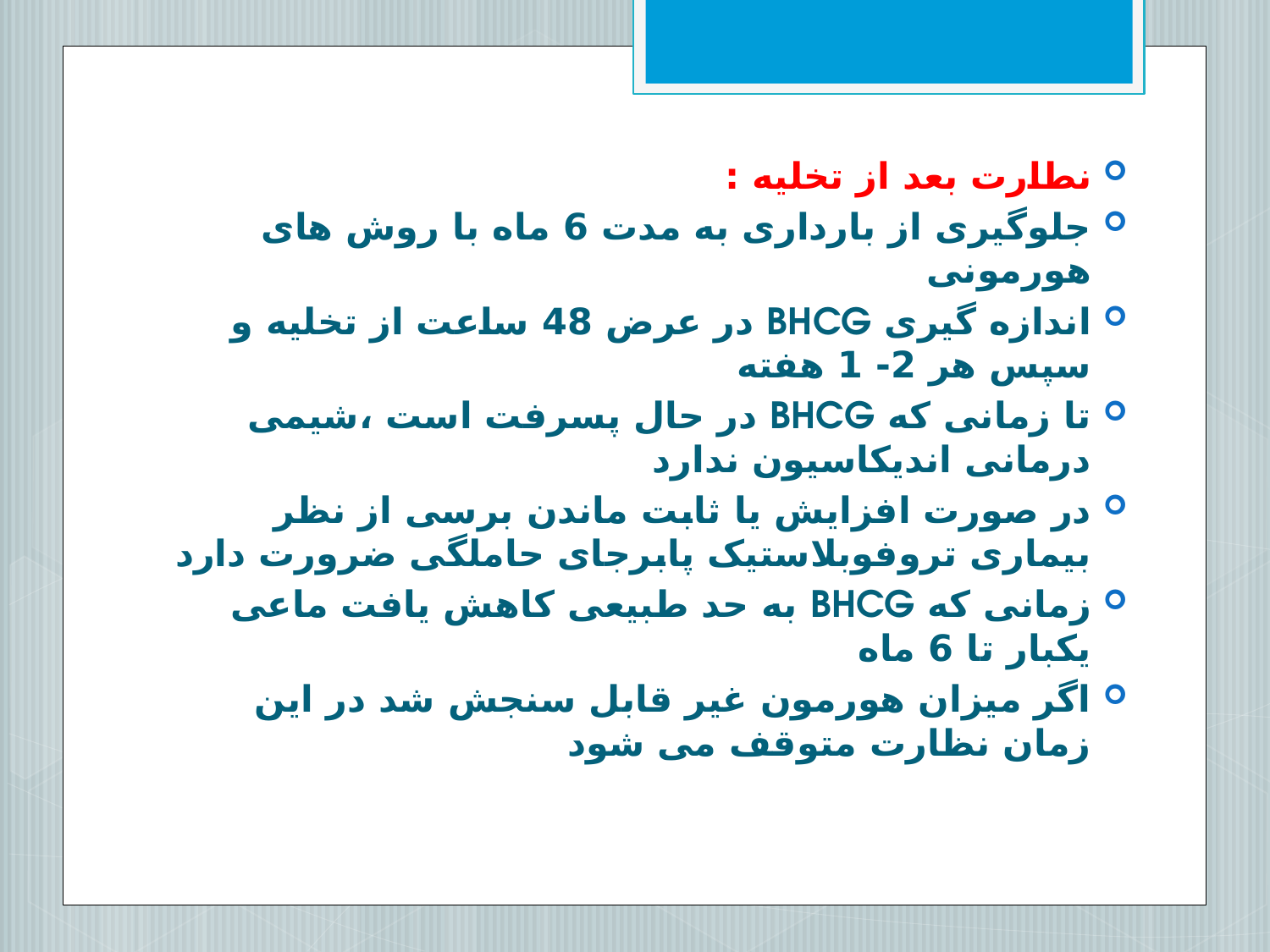

نطارت بعد از تخلیه :
جلوگیری از بارداری به مدت 6 ماه با روش های هورمونی
اندازه گیری BHCG در عرض 48 ساعت از تخلیه و سپس هر 2- 1 هفته
تا زمانی که BHCG در حال پسرفت است ،شیمی درمانی اندیکاسیون ندارد
در صورت افزایش یا ثابت ماندن برسی از نظر بیماری تروفوبلاستیک پابرجای حاملگی ضرورت دارد
زمانی که BHCG به حد طبیعی کاهش یافت ماعی یکبار تا 6 ماه
اگر میزان هورمون غیر قابل سنجش شد در این زمان نظارت متوقف می شود